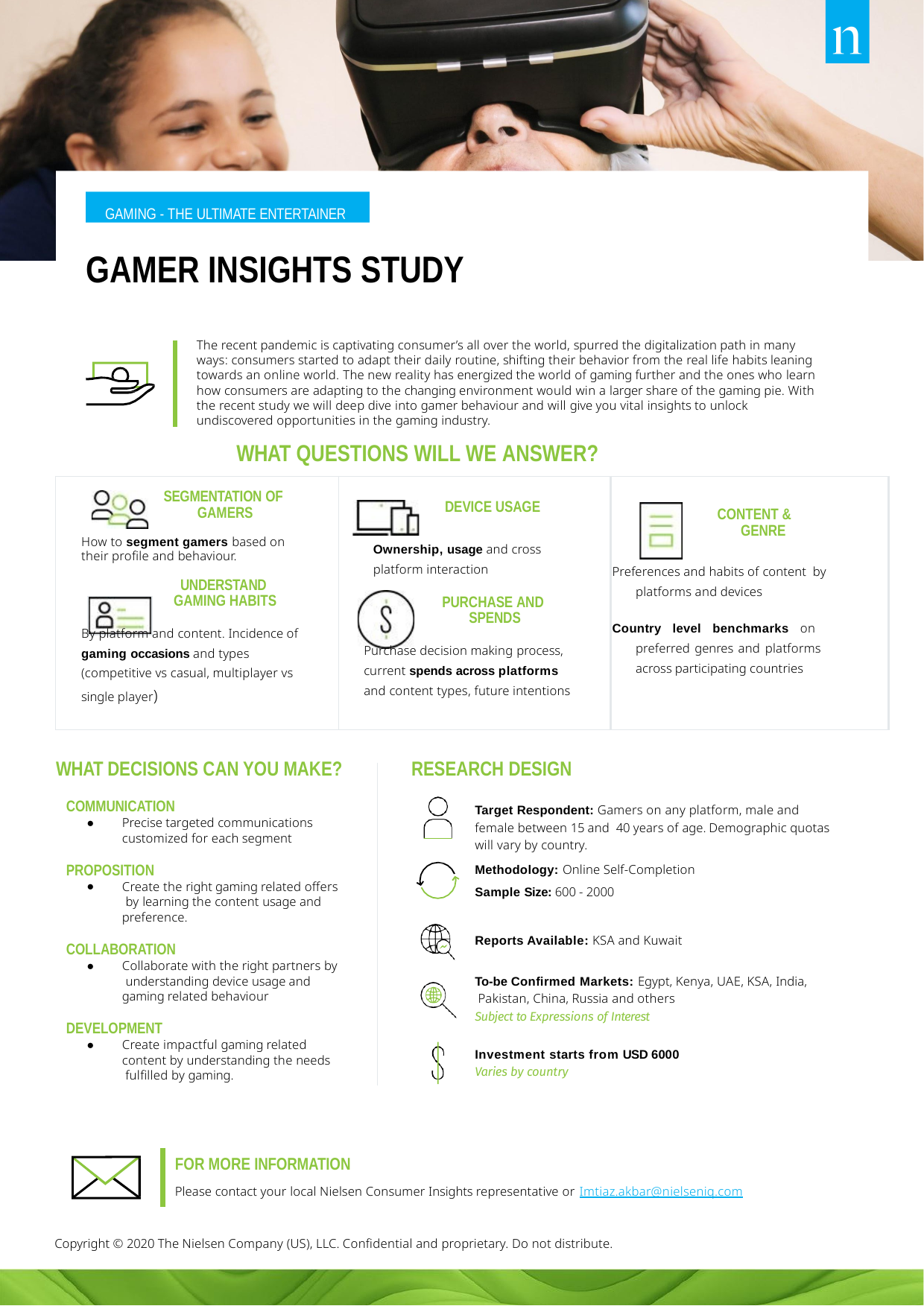

GAMING - THE ULTIMATE ENTERTAINER
# GAMER INSIGHTS STUDY
The recent pandemic is captivating consumer’s all over the world, spurred the digitalization path in many  ways: consumers started to adapt their daily routine, shifting their behavior from the real life habits leaning  towards an online world. The new reality has energized the world of gaming further and the ones who learn  how consumers are adapting to the changing environment would win a larger share of the gaming pie. With  the recent study we will deep dive into gamer behaviour and will give you vital insights to unlock  undiscovered opportunities in the gaming industry.

WHAT QUESTIONS WILL WE ANSWER?
| SEGMENTATION OF GAMERS How to segment gamers based on their proﬁle and behaviour. UNDERSTAND GAMING HABITS By platform and content. Incidence of gaming occasions and types (competitive vs casual, multiplayer vs single player) | DEVICE USAGE Ownership, usage and cross platform interaction PURCHASE AND SPENDS Purchase decision making process, current spends across platforms and content types, future intentions | CONTENT & GENRE Preferences and habits of content by platforms and devices Country level benchmarks on preferred genres and platforms across participating countries |
| --- | --- | --- |

WHAT DECISIONS CAN YOU MAKE?
COMMUNICATION
Precise targeted communications  customized for each segment
PROPOSITION
Create the right gaming related oﬀers  by learning the content usage and  preference.
COLLABORATION
Collaborate with the right partners by  understanding device usage and  gaming related behaviour
DEVELOPMENT
Create impactful gaming related  content by understanding the needs  fulﬁlled by gaming.
RESEARCH DESIGN
Target Respondent: Gamers on any platform, male and female between 15 and  40 years of age. Demographic quotas will vary by country.

Methodology: Online Self-Completion
Sample Size: 600 - 2000

Reports Available: KSA and Kuwait
To-be Conﬁrmed Markets: Egypt, Kenya, UAE, KSA, India,  Pakistan, China, Russia and others
Subject to Expressions of Interest

Investment starts from USD 6000
Varies by country

FOR MORE INFORMATION
Please contact your local Nielsen Consumer Insights representative or Imtiaz.akbar@nielseniq.com

Copyright © 2020 The Nielsen Company (US), LLC. Conﬁdential and proprietary. Do not distribute.

1